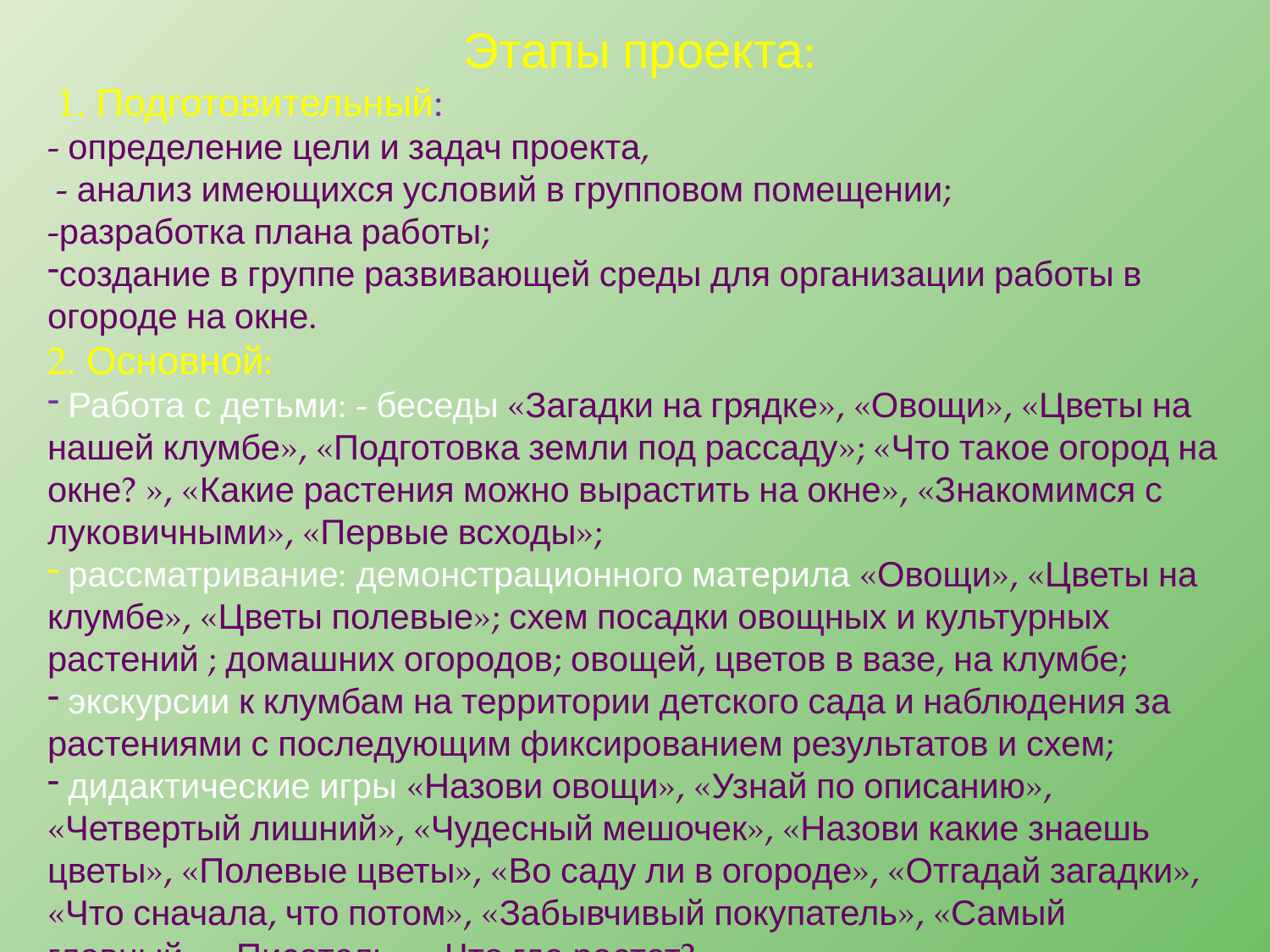

Этапы проекта:
 1. Подготовительный:
- определение цели и задач проекта,
 - анализ имеющихся условий в групповом помещении;
-разработка плана работы;
создание в группе развивающей среды для организации работы в огороде на окне.
2. Основной:
 Работа с детьми: - беседы «Загадки на грядке», «Овощи», «Цветы на нашей клумбе», «Подготовка земли под рассаду»; «Что такое огород на окне? », «Какие растения можно вырастить на окне», «Знакомимся с луковичными», «Первые всходы»;
 рассматривание: демонстрационного материла «Овощи», «Цветы на клумбе», «Цветы полевые»; схем посадки овощных и культурных растений ; домашних огородов; овощей, цветов в вазе, на клумбе;
 экскурсии к клумбам на территории детского сада и наблюдения за растениями с последующим фиксированием результатов и схем;
 дидактические игры «Назови овощи», «Узнай по описанию», «Четвертый лишний», «Чудесный мешочек», «Назови какие знаешь цветы», «Полевые цветы», «Во саду ли в огороде», «Отгадай загадки», «Что сначала, что потом», «Забывчивый покупатель», «Самый главный», «Писатель», «Что где растет? »